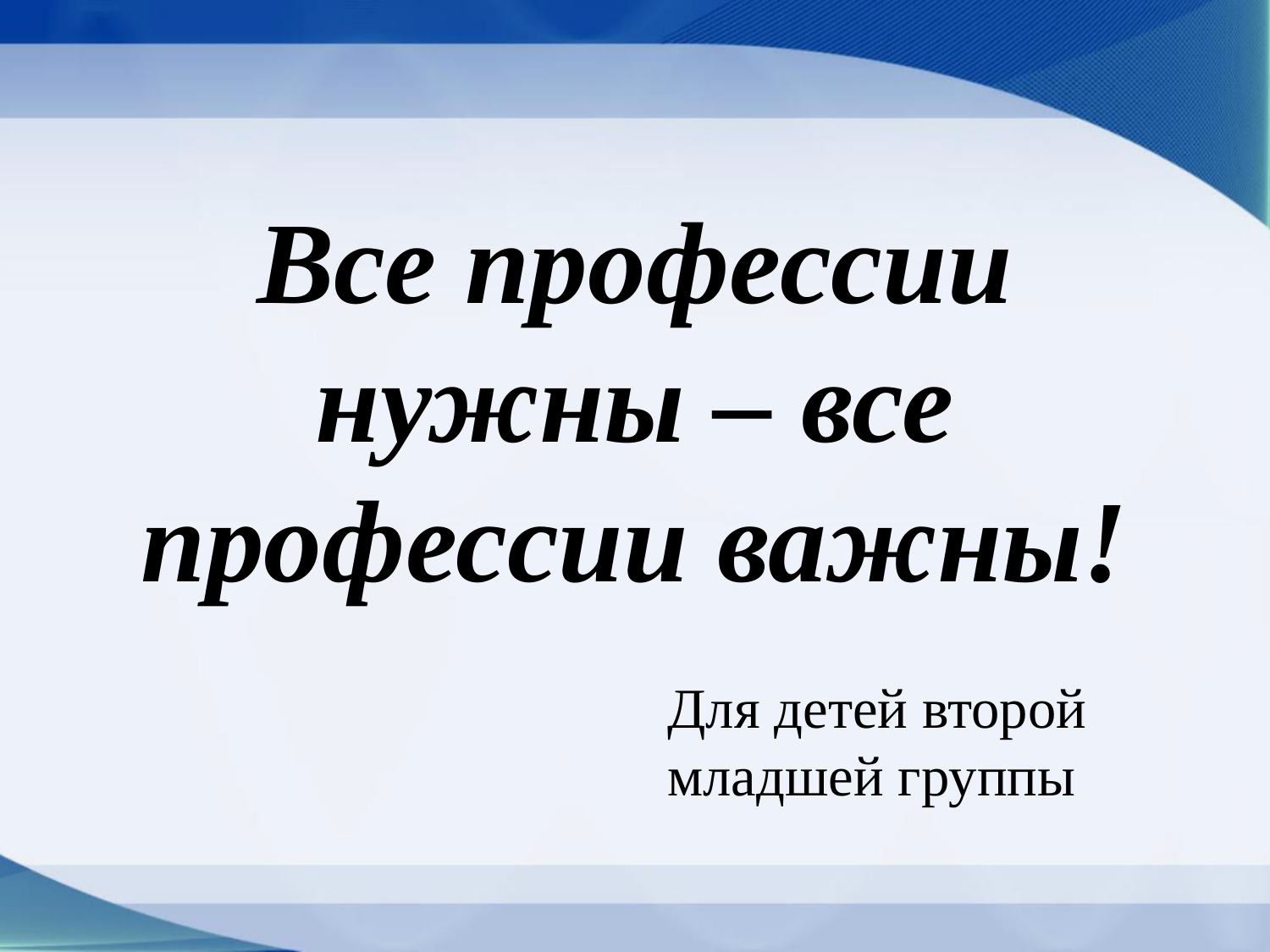

# Все профессии нужны – все профессии важны!
Для детей второй младшей группы